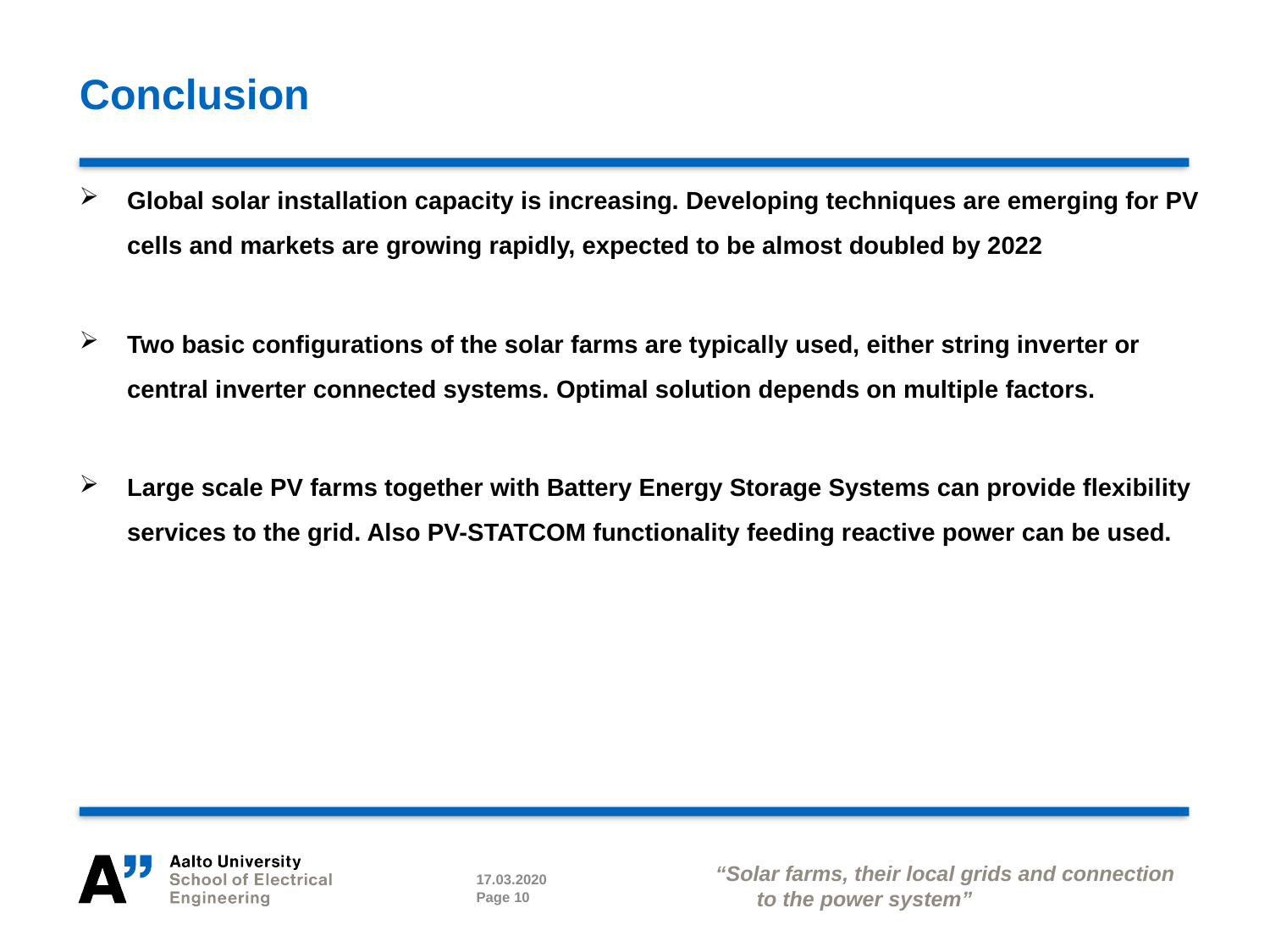

# Conclusion
Global solar installation capacity is increasing. Developing techniques are emerging for PV cells and markets are growing rapidly, expected to be almost doubled by 2022

Two basic configurations of the solar farms are typically used, either string inverter or central inverter connected systems. Optimal solution depends on multiple factors.

Large scale PV farms together with Battery Energy Storage Systems can provide flexibility services to the grid. Also PV-STATCOM functionality feeding reactive power can be used.

“Solar farms, their local grids and connection         to the power system”
17.03.2020
Page 10